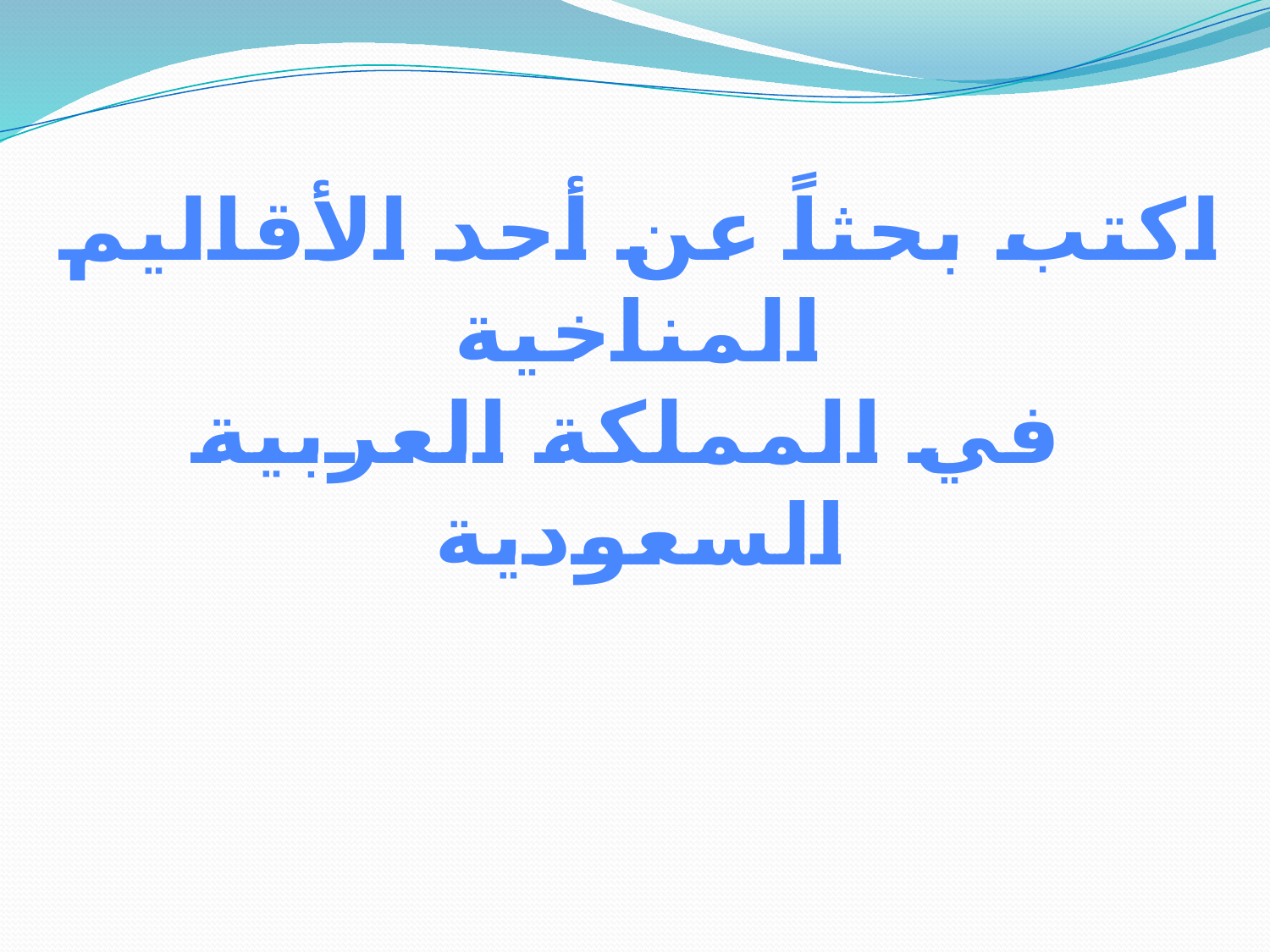

# اكتب بحثاً عن أحد الأقاليم المناخية في المملكة العربية السعودية